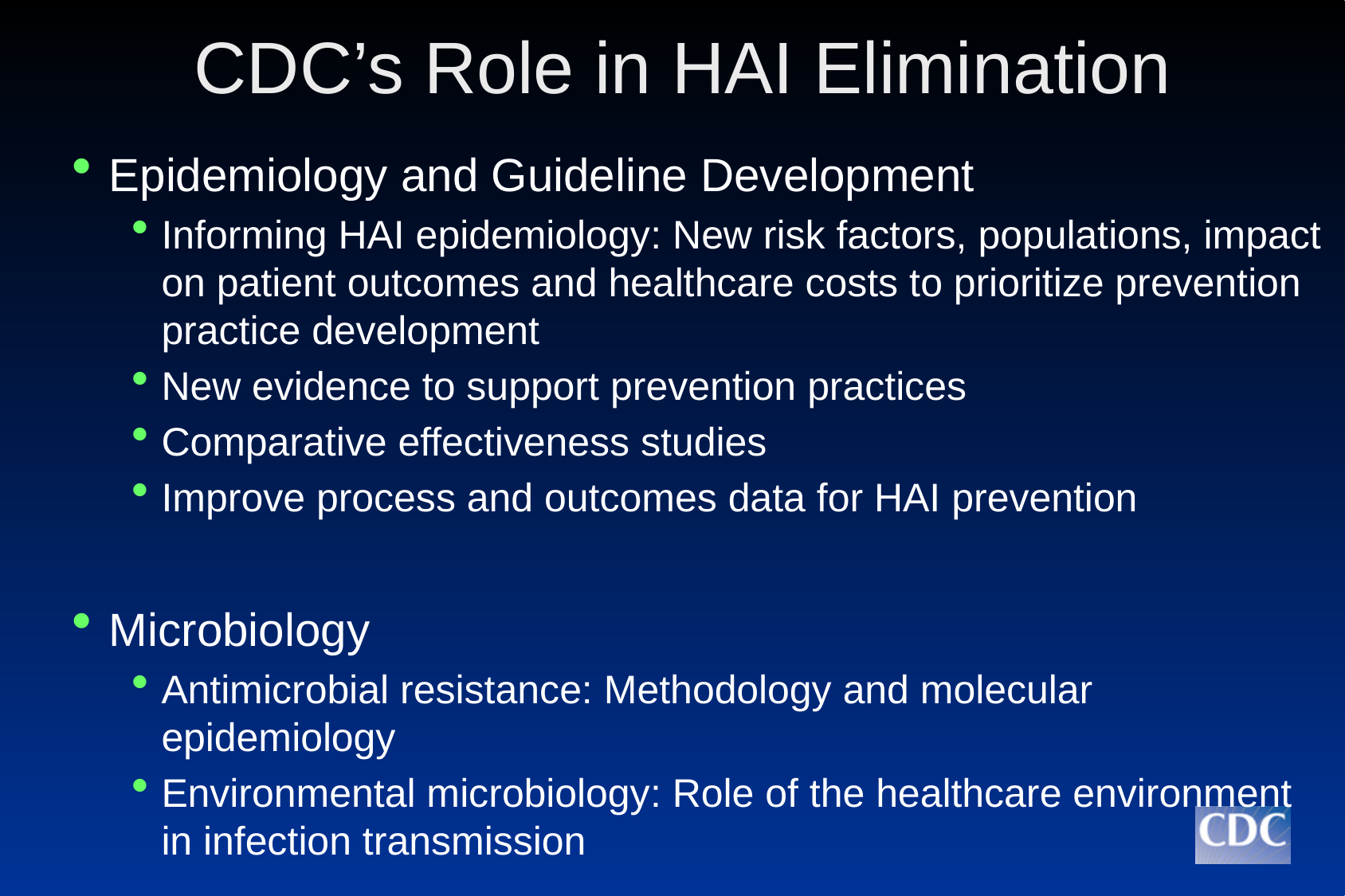

# CDC’s Role in HAI Elimination
Epidemiology and Guideline Development
Informing HAI epidemiology: New risk factors, populations, impact on patient outcomes and healthcare costs to prioritize prevention practice development
New evidence to support prevention practices
Comparative effectiveness studies
Improve process and outcomes data for HAI prevention

Microbiology
Antimicrobial resistance: Methodology and molecular epidemiology
Environmental microbiology: Role of the healthcare environment in infection transmission